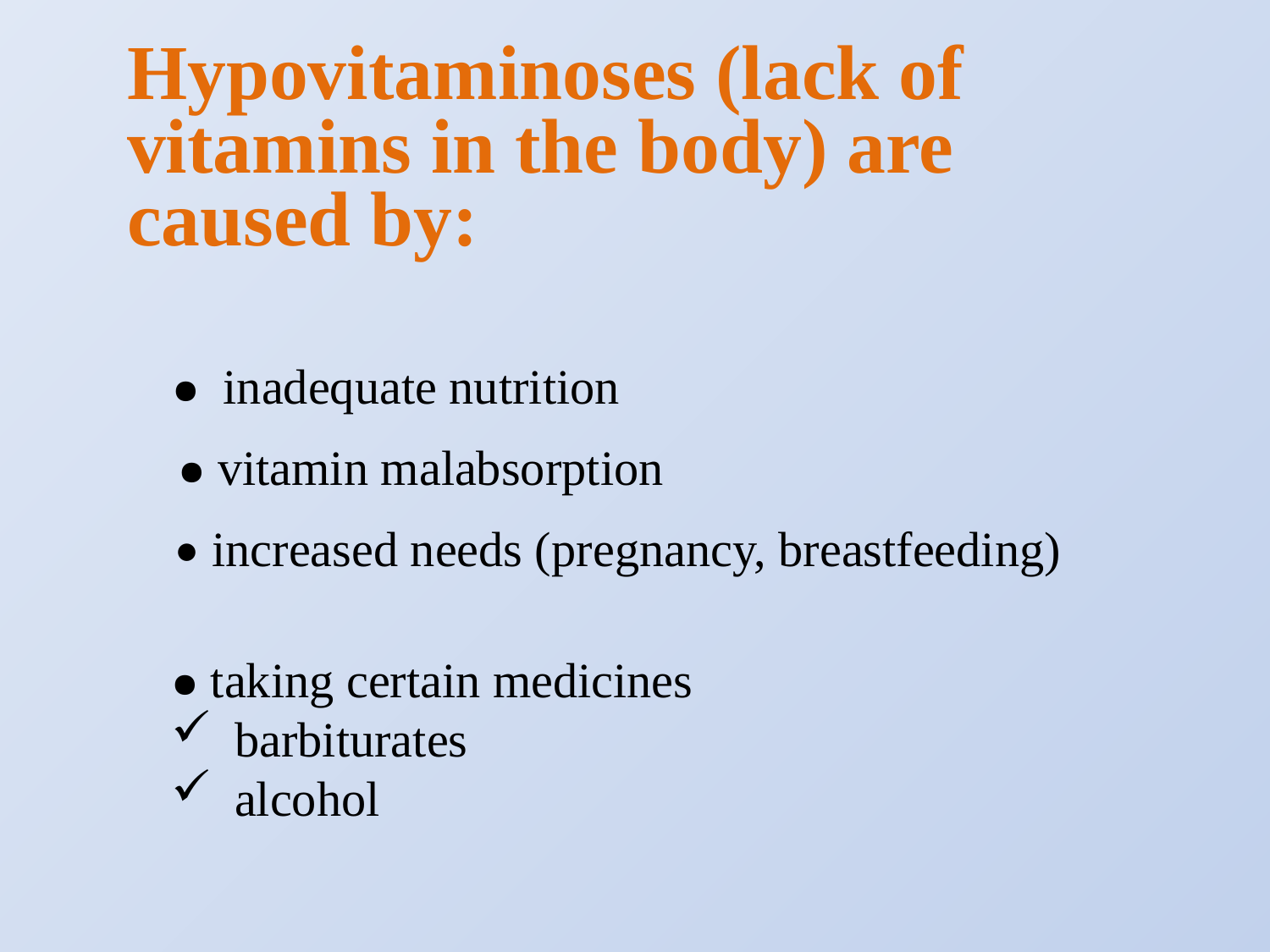

Hypovitaminoses (lack of vitamins in the body) are caused by:

•  inadequate nutrition

• vitamin malabsorption

• increased needs (pregnancy, breastfeeding)

• taking certain medicines
barbiturates
alcohol